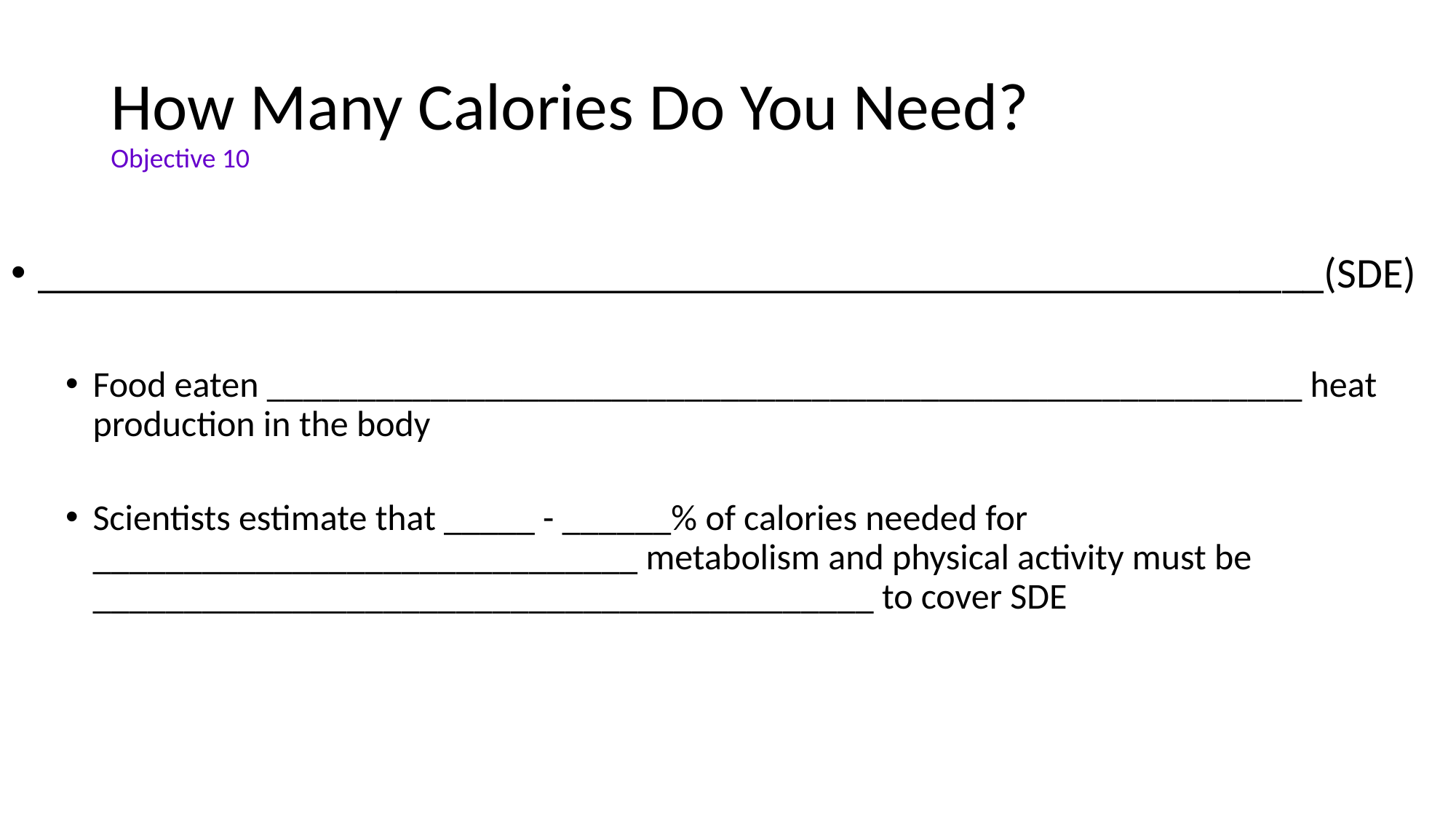

# How Many Calories Do You Need? Objective 10
_____________________________________________________________(SDE)

Food eaten _________________________________________________________ heat production in the body

Scientists estimate that _____ - ______% of calories needed for ______________________________ metabolism and physical activity must be ___________________________________________ to cover SDE